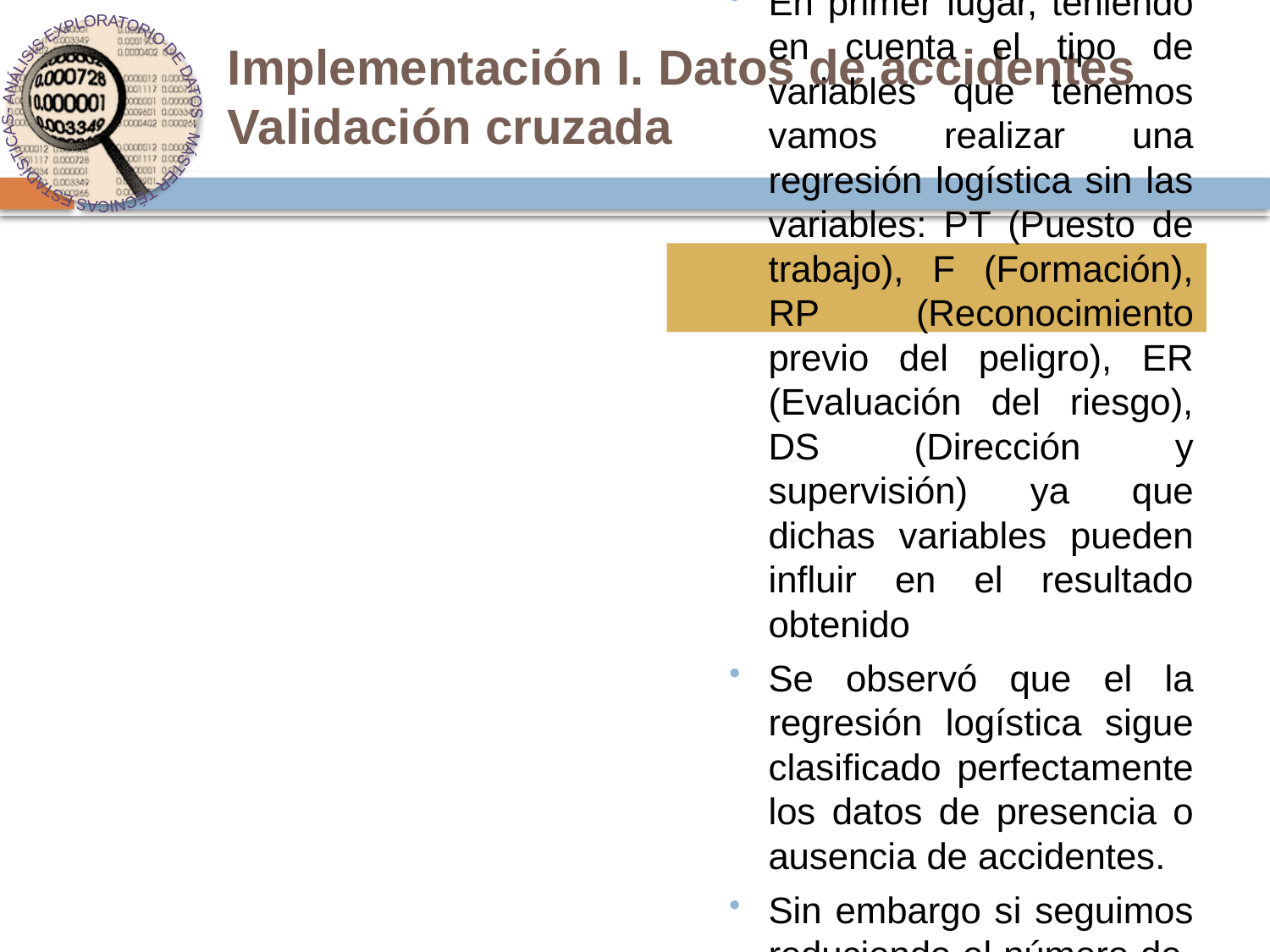

Se sospecha que el problema de sobreajuste proviene de la incorporación de todas las variables en el análisis. Por tanto, se realizó una validación cruzada sobre las variables de nuestro problema, obteniendo los siguientes resultados:
En primer lugar, teniendo en cuenta el tipo de variables que tenemos vamos realizar una regresión logística sin las variables: PT (Puesto de trabajo), F (Formación), RP (Reconocimiento previo del peligro), ER (Evaluación del riesgo), DS (Dirección y supervisión) ya que dichas variables pueden influir en el resultado obtenido
Se observó que el la regresión logística sigue clasificado perfectamente los datos de presencia o ausencia de accidentes.
Sin embargo si seguimos reduciendo el número de  variables, en cada caso existe una clasificación diferente dependiendo de las variables sacadas.

Implementación I. Datos de accidentes
Validación cruzada